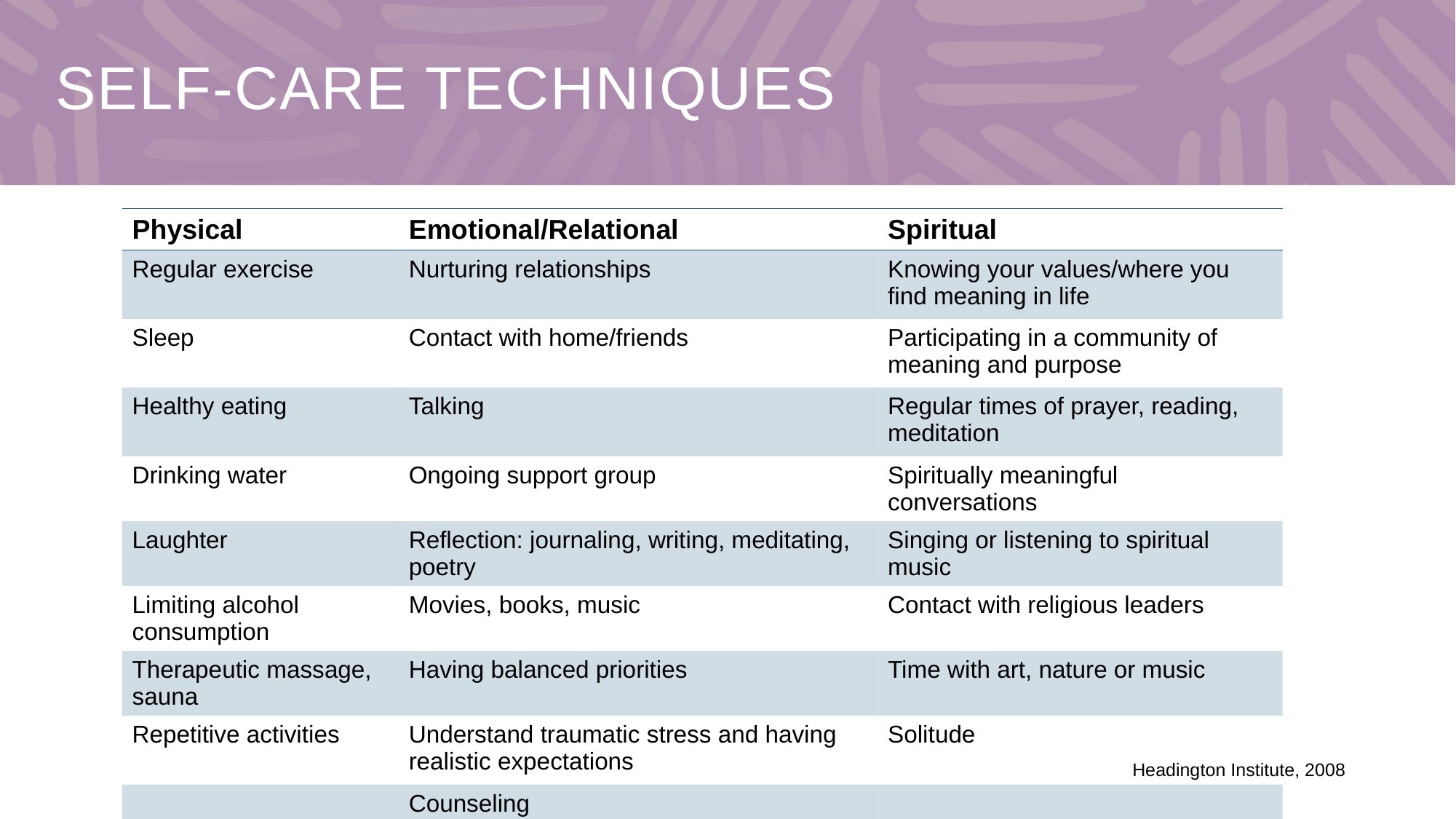

# Self-care Techniques
| Physical | Emotional/Relational | Spiritual |
| --- | --- | --- |
| Regular exercise | Nurturing relationships | Knowing your values/where you find meaning in life |
| Sleep | Contact with home/friends | Participating in a community of meaning and purpose |
| Healthy eating | Talking | Regular times of prayer, reading, meditation |
| Drinking water | Ongoing support group | Spiritually meaningful conversations |
| Laughter | Reflection: journaling, writing, meditating, poetry | Singing or listening to spiritual music |
| Limiting alcohol consumption | Movies, books, music | Contact with religious leaders |
| Therapeutic massage, sauna | Having balanced priorities | Time with art, nature or music |
| Repetitive activities | Understand traumatic stress and having realistic expectations | Solitude |
|  | Counseling |  |
Headington Institute, 2008